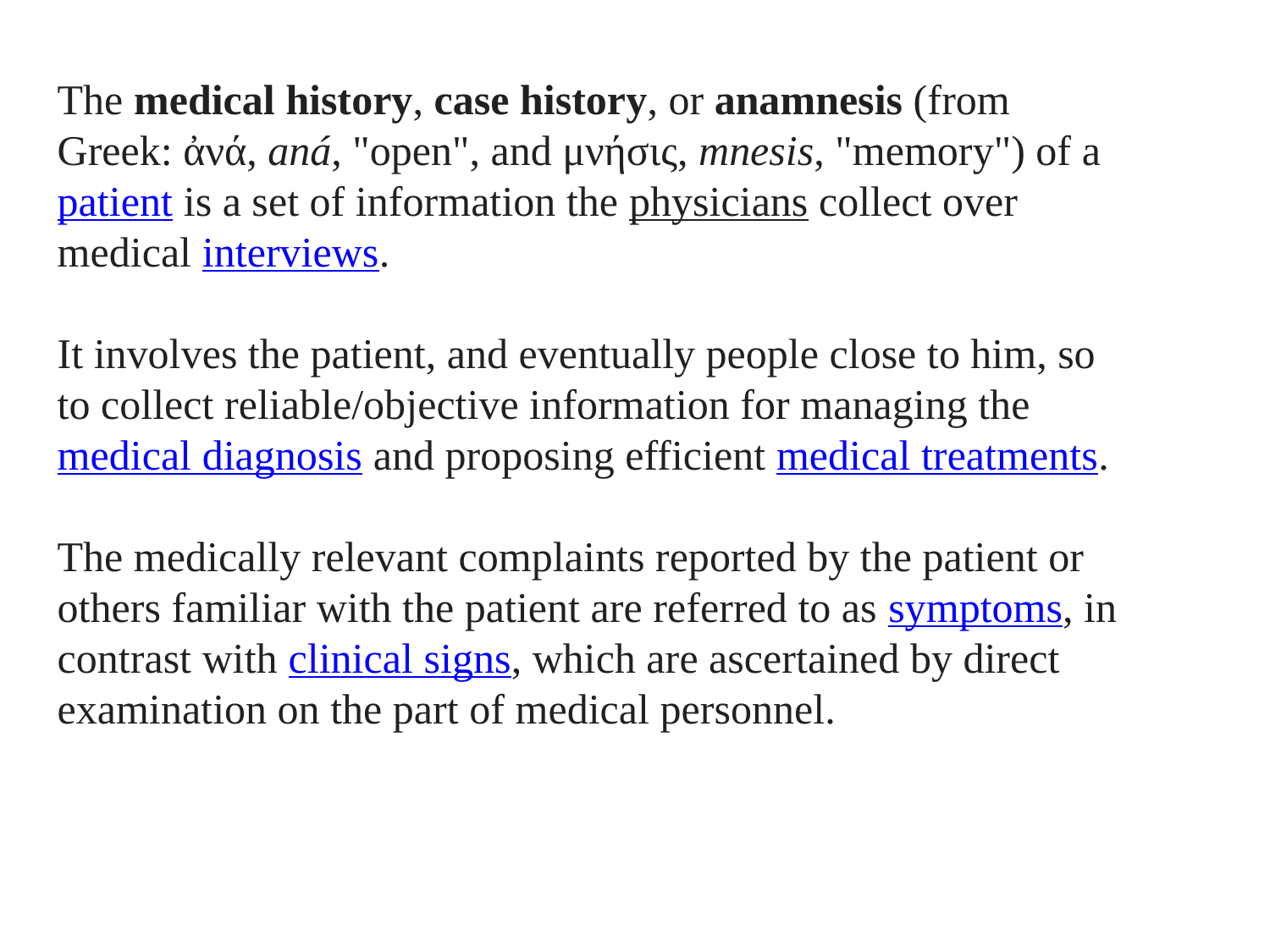

The medical history, case history, or anamnesis (from Greek: ἀνά, aná, "open", and μνήσις, mnesis, "memory") of a patient is a set of information the physicians collect over medical interviews.

It involves the patient, and eventually people close to him, so to collect reliable/objective information for managing the medical diagnosis and proposing efficient medical treatments.

The medically relevant complaints reported by the patient or others familiar with the patient are referred to as symptoms, in contrast with clinical signs, which are ascertained by direct examination on the part of medical personnel.